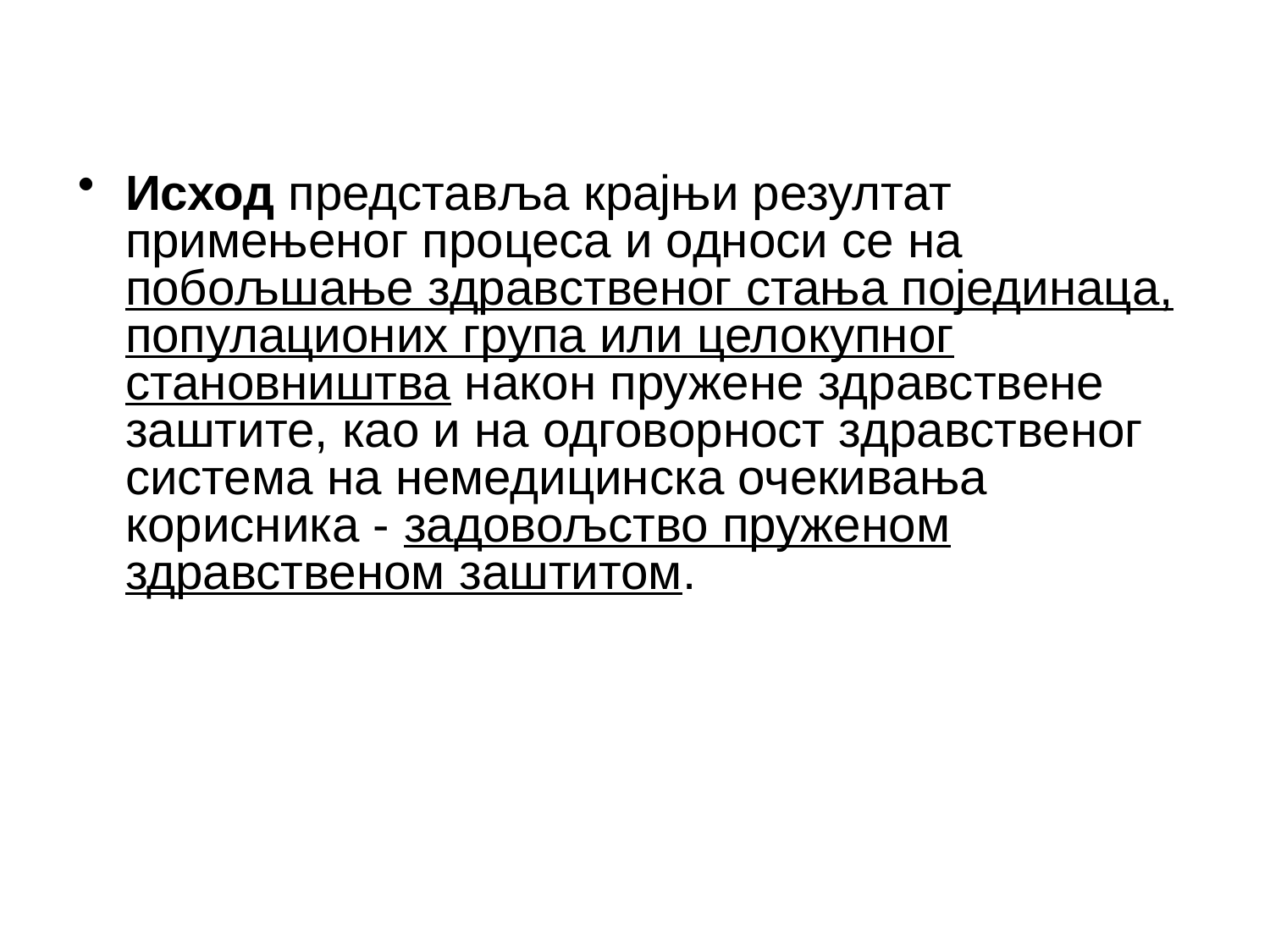

Исход представља крајњи резултат примењеног процеса и односи се на побољшање здравственог стања појединаца, популационих група или целокупног становништва након пружене здравствене заштите, као и на одговорност здравственог система на немедицинска очекивања корисника - задовољство пруженом здравственом заштитом.